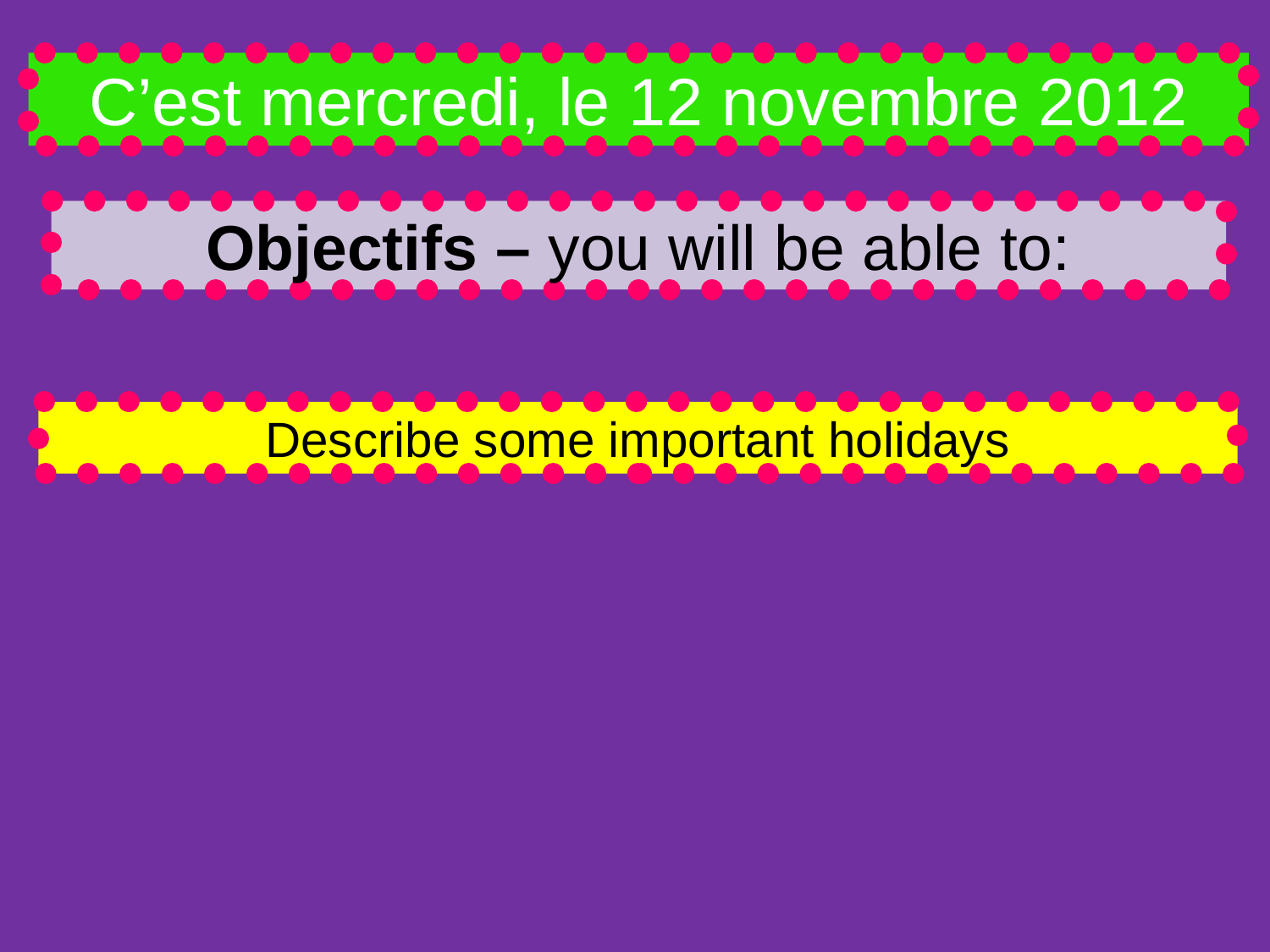

C’est mercredi, le 12 novembre 2012
Objectifs – you will be able to:
Describe some important holidays